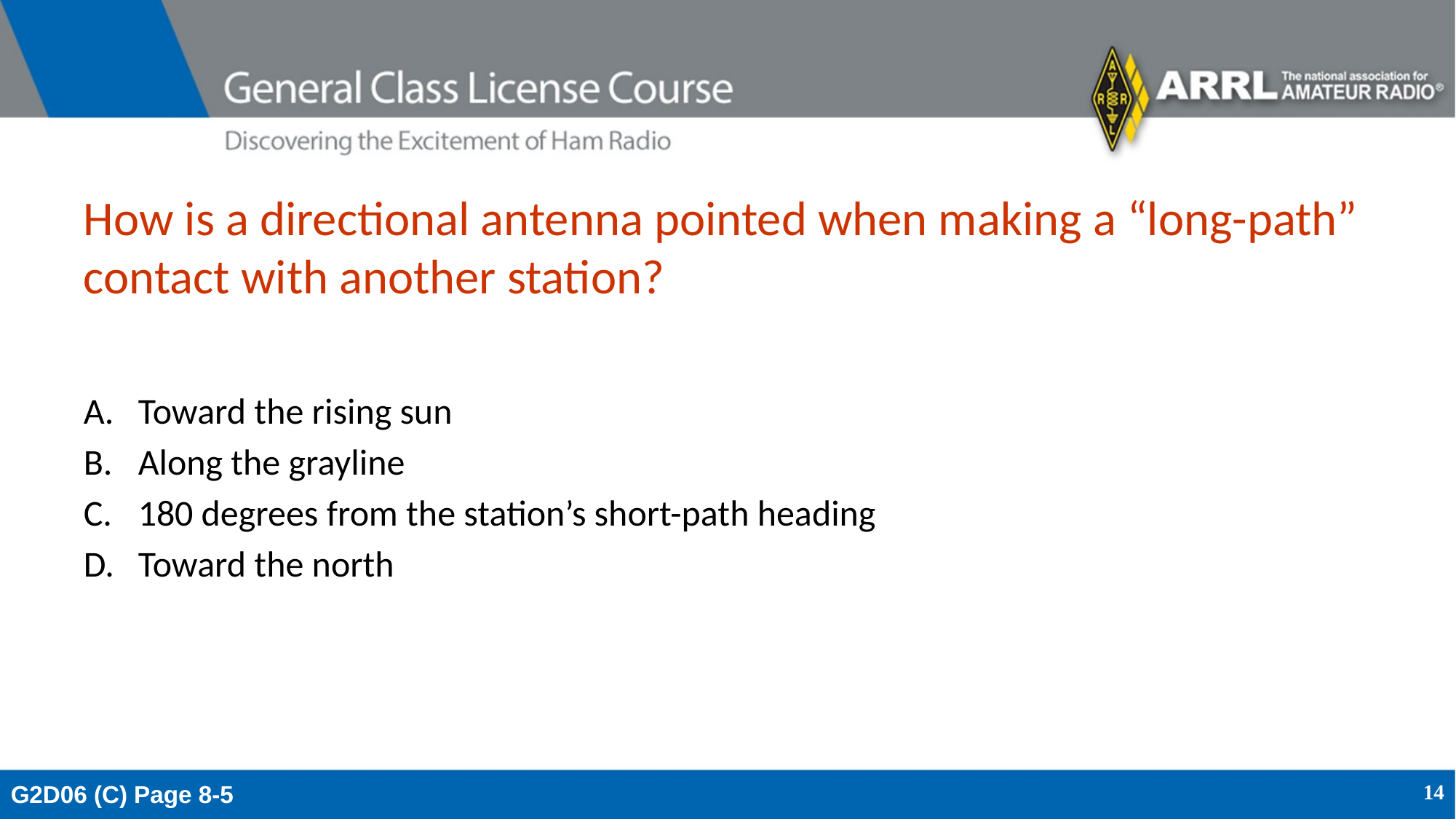

# How is a directional antenna pointed when making a “long-path” contact with another station?
Toward the rising sun
Along the grayline
180 degrees from the station’s short-path heading
Toward the north
G2D06 (C) Page 8-5
14